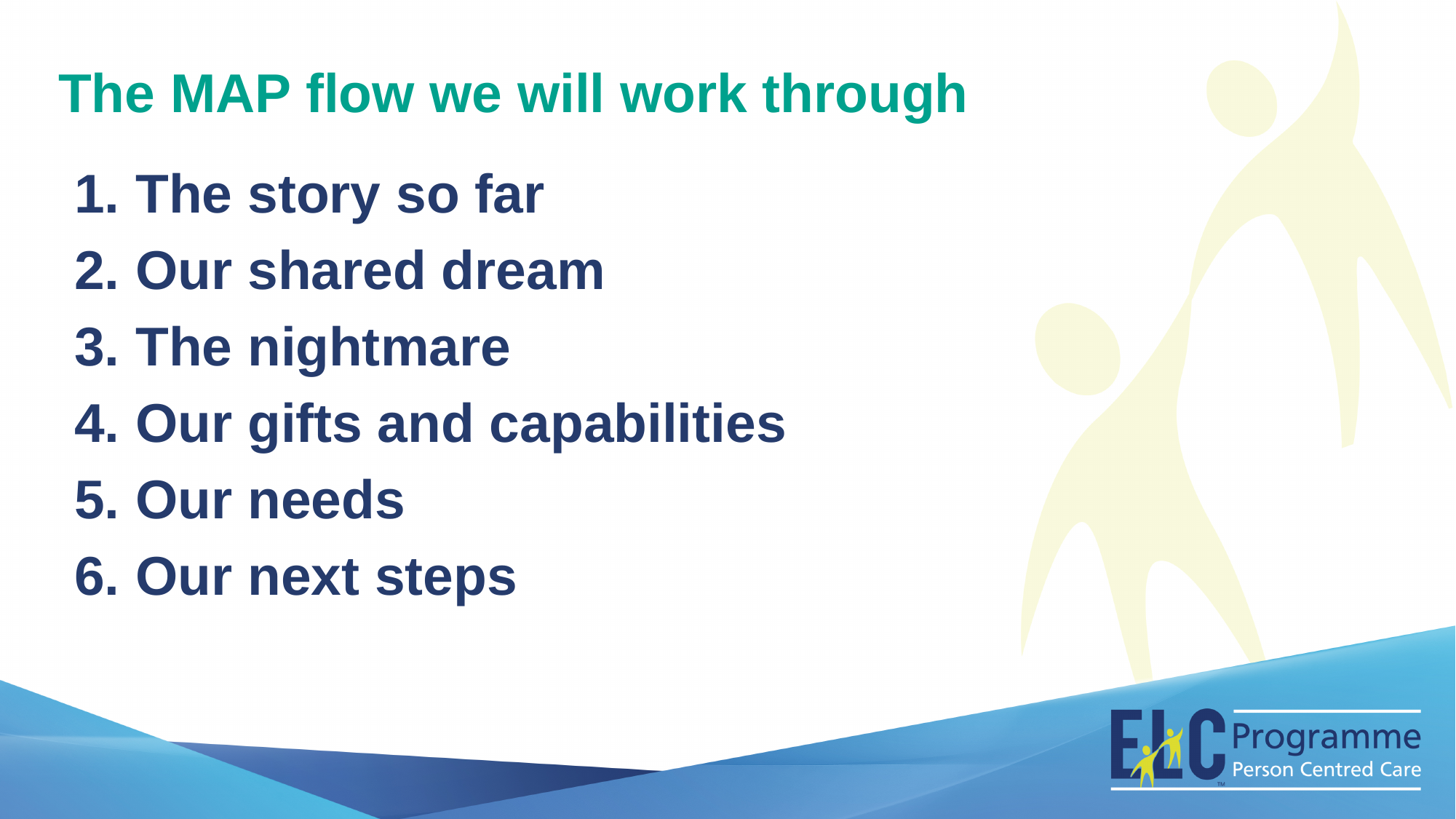

The MAP flow we will work through
The story so far
Our shared dream
The nightmare
Our gifts and capabilities
Our needs
Our next steps